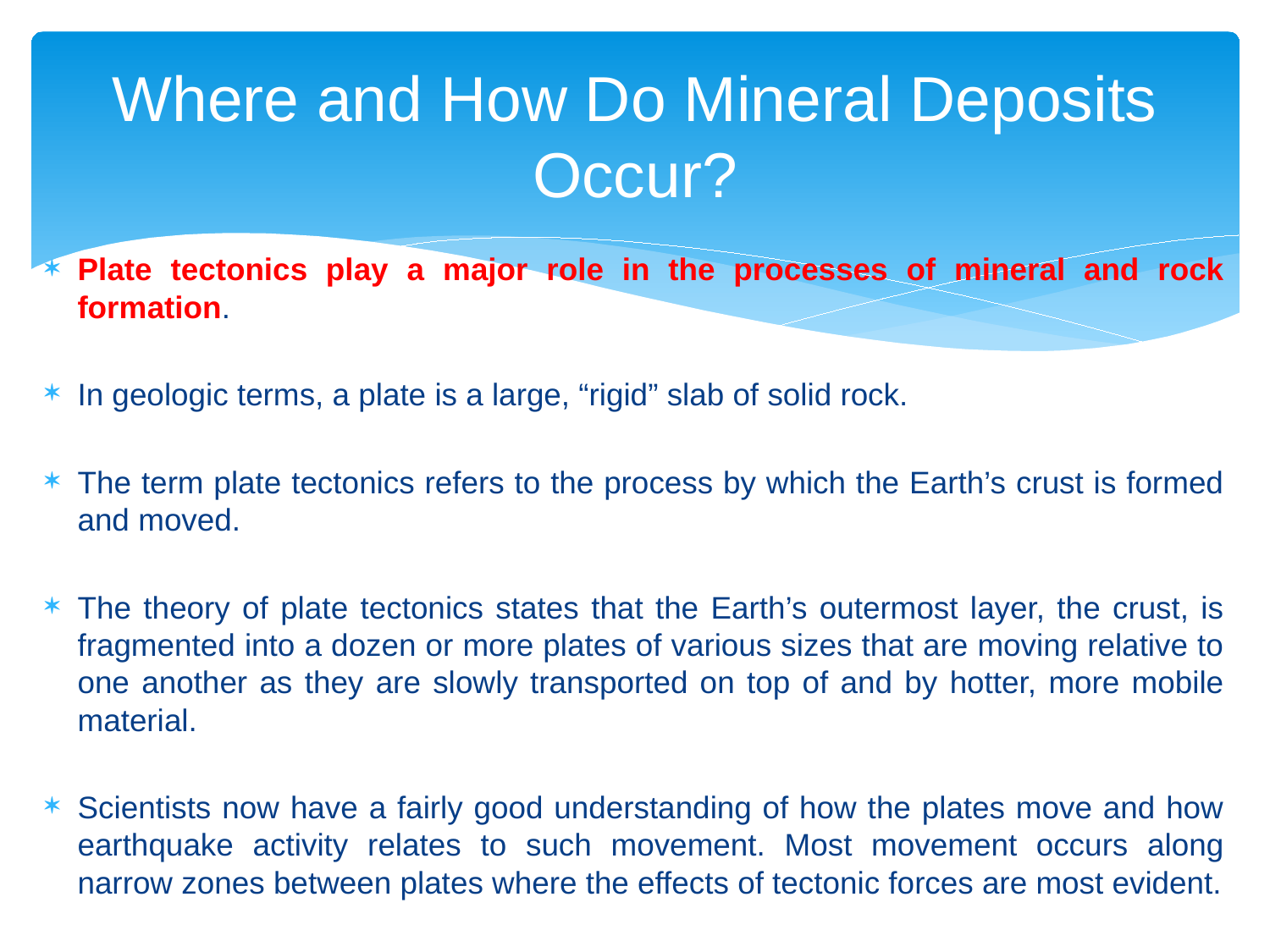

# Where and How Do Mineral Deposits Occur?
Plate tectonics play a major role in the processes of mineral and rock formation.

In geologic terms, a plate is a large, “rigid” slab of solid rock.

The term plate tectonics refers to the process by which the Earth’s crust is formed and moved.

The theory of plate tectonics states that the Earth’s outermost layer, the crust, is fragmented into a dozen or more plates of various sizes that are moving relative to one another as they are slowly transported on top of and by hotter, more mobile material.

Scientists now have a fairly good understanding of how the plates move and how earthquake activity relates to such movement. Most movement occurs along narrow zones between plates where the effects of tectonic forces are most evident.